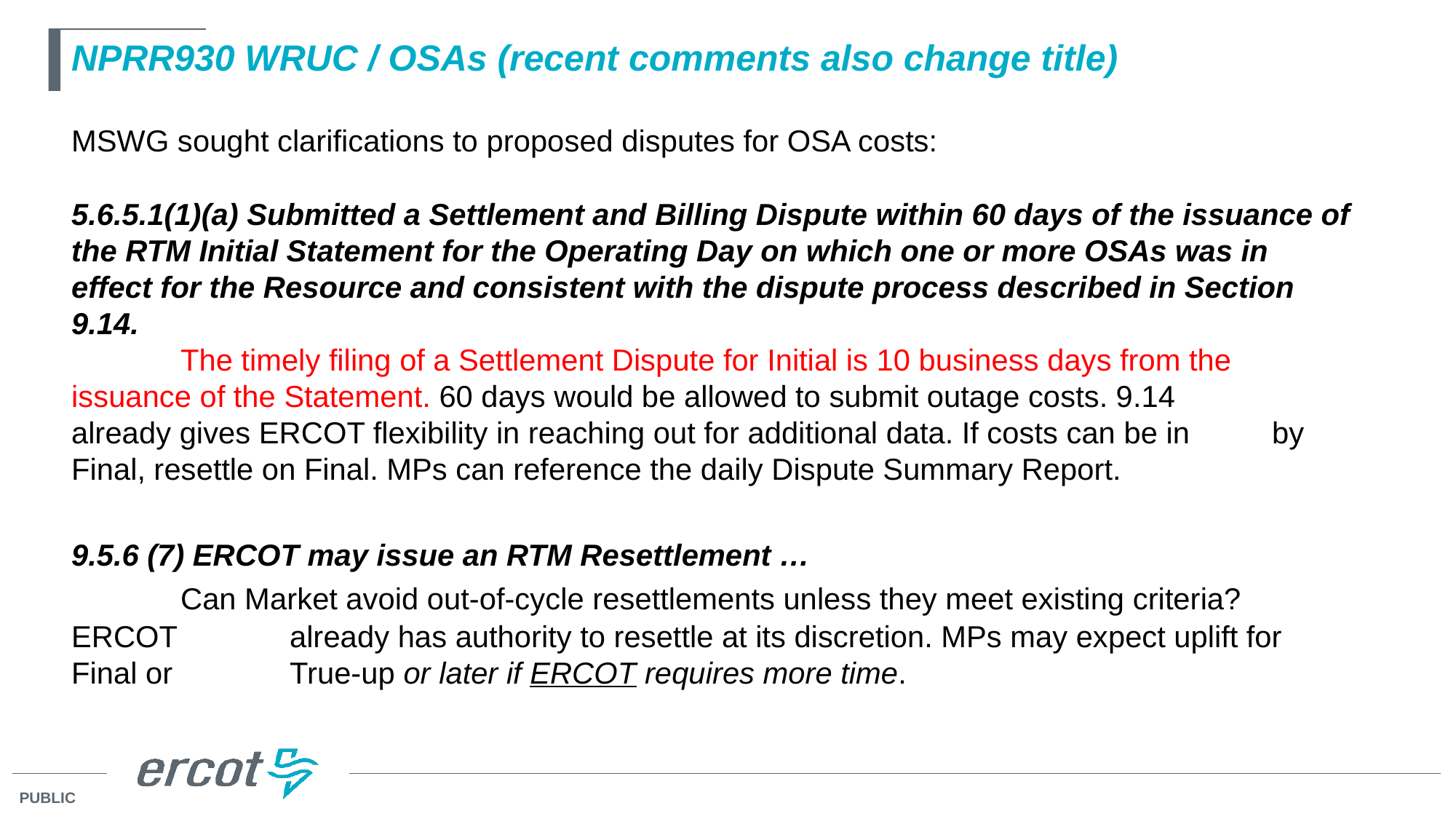

# NPRR930 WRUC / OSAs (recent comments also change title) MSWG sought clarifications to proposed disputes for OSA costs: 5.6.5.1(1)(a) Submitted a Settlement and Billing Dispute within 60 days of the issuance of the RTM Initial Statement for the Operating Day on which one or more OSAs was in effect for the Resource and consistent with the dispute process described in Section 9.14. The timely filing of a Settlement Dispute for Initial is 10 business days from the 	issuance of the Statement. 60 days would be allowed to submit outage costs. 9.14 	already gives ERCOT flexibility in reaching out for additional data. If costs can be in 	by Final, resettle on Final. MPs can reference the daily Dispute Summary Report. 9.5.6 (7) ERCOT may issue an RTM Resettlement … Can Market avoid out-of-cycle resettlements unless they meet existing criteria? ERCOT 	already has authority to resettle at its discretion. MPs may expect uplift for Final or 	True-up or later if ERCOT requires more time.